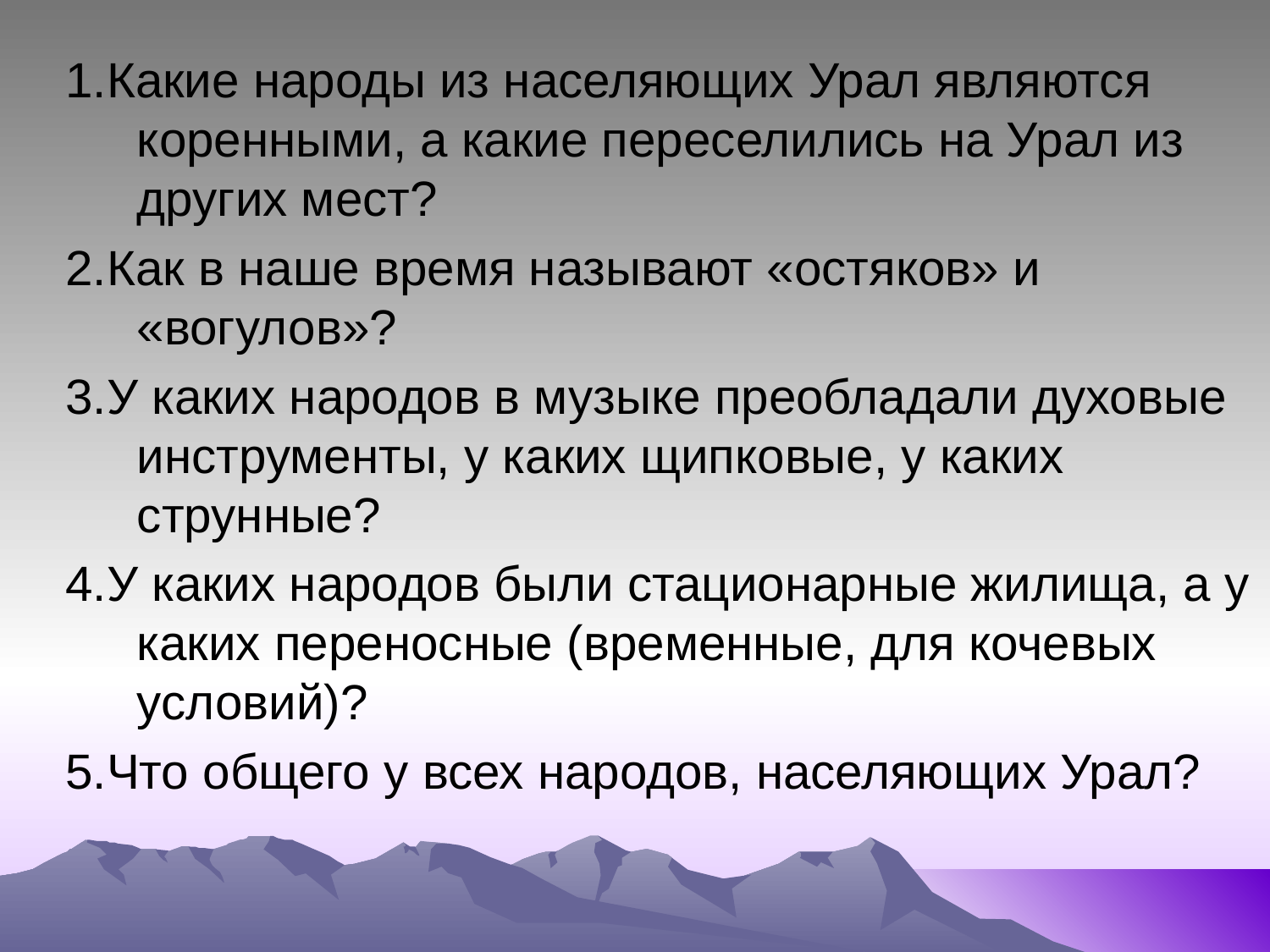

1.Какие народы из населяющих Урал являются коренными, а какие переселились на Урал из других мест?
2.Как в наше время называют «остяков» и «вогулов»?
3.У каких народов в музыке преобладали духовые инструменты, у каких щипковые, у каких струнные?
4.У каких народов были стационарные жилища, а у каких переносные (временные, для кочевых условий)?
5.Что общего у всех народов, населяющих Урал?